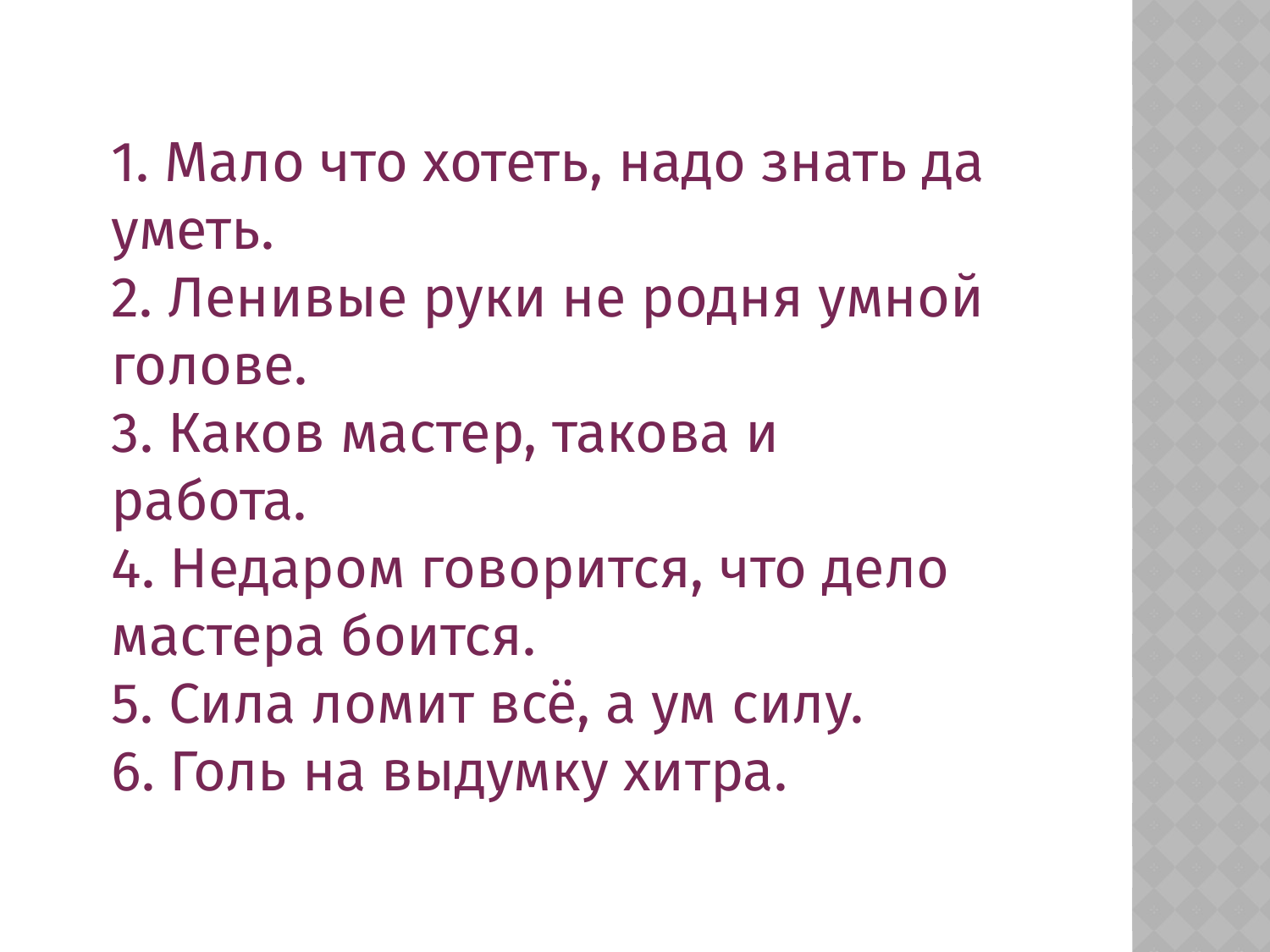

1. Мало что хотеть, надо знать да уметь.
2. Ленивые руки не родня умной голове.
3. Каков мастер, такова и работа.
4. Недаром говорится, что дело мастера боится.
5. Сила ломит всё, а ум силу.
6. Голь на выдумку хитра.